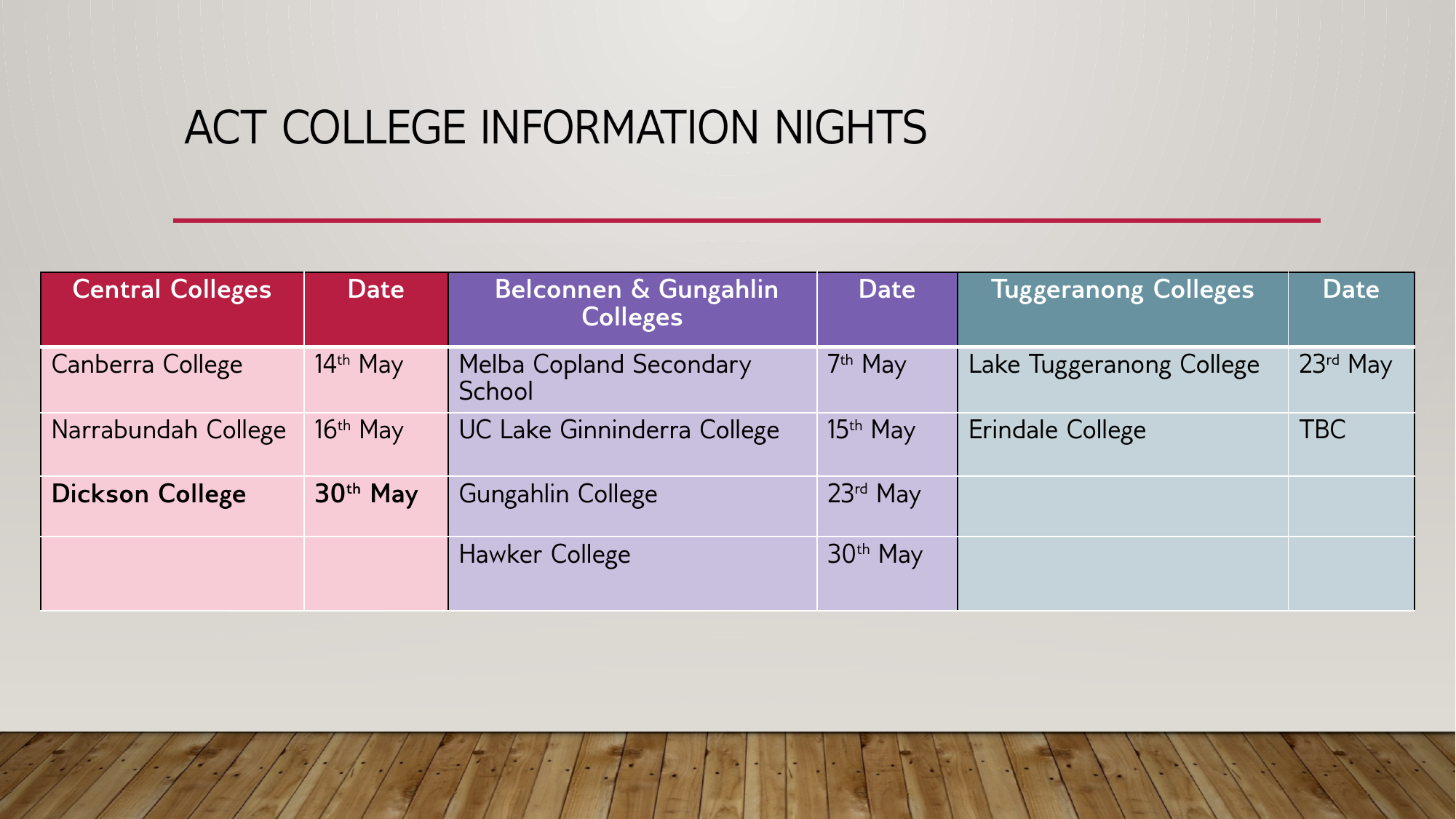

# ACT College Information Nights
| Central Colleges | Date | Belconnen & Gungahlin Colleges | Date | Tuggeranong Colleges | Date |
| --- | --- | --- | --- | --- | --- |
| Canberra College | 14th May | Melba Copland Secondary School | 7th May | Lake Tuggeranong College | 23rd May |
| Narrabundah College | 16th May | UC Lake Ginninderra College | 15th May | Erindale College | TBC |
| Dickson College | 30th May | Gungahlin College | 23rd May |  |  |
|  |  | Hawker College | 30th May |  |  |